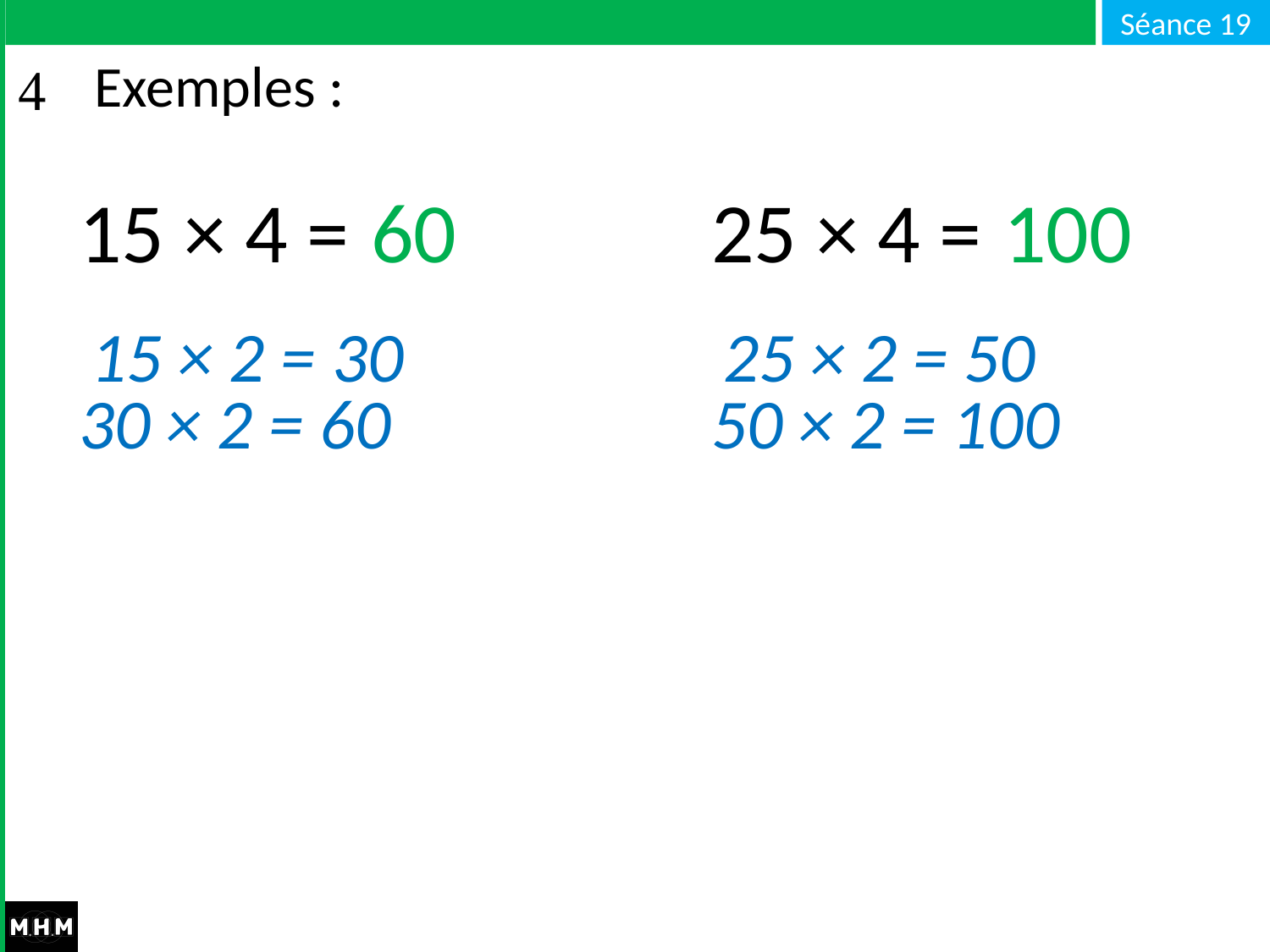

# Exemples :
15 × 4 = …
60
25 × 4 = …
100
15 × 2 = 30
25 × 2 = 50
30 × 2 = 60
50 × 2 = 100